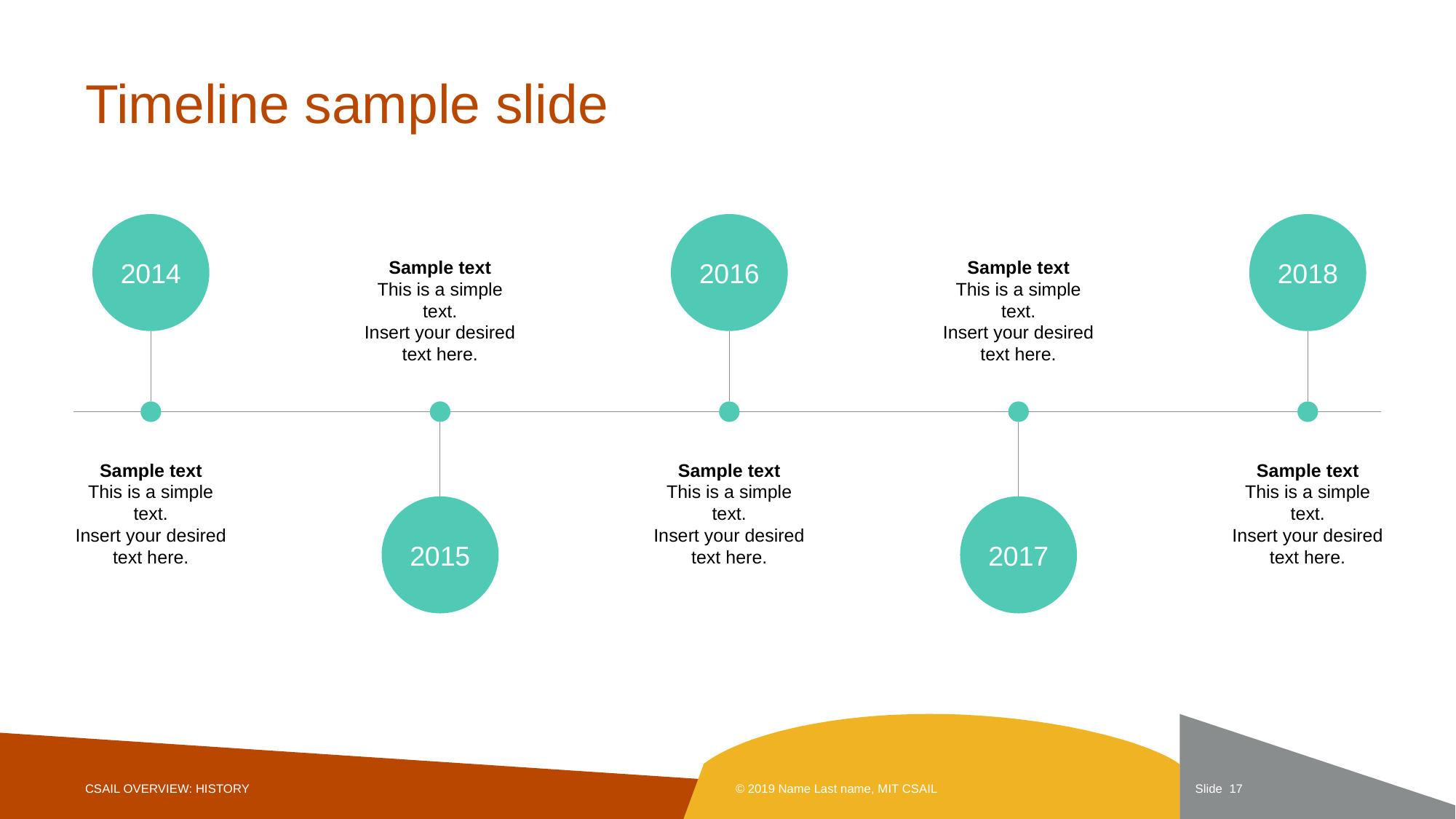

# Timeline sample slide
2014
2016
2018
Sample text
This is a simple text.
Insert your desired text here.
Sample text
This is a simple text.
Insert your desired text here.

Sample text
This is a simple text.
Insert your desired text here.
Sample text
This is a simple text.
Insert your desired text here.
Sample text
This is a simple text.
Insert your desired text here.
2015
2017
CSAIL OVERVIEW: HISTORY
© 2019 Name Last name, MIT CSAIL
Slide  17